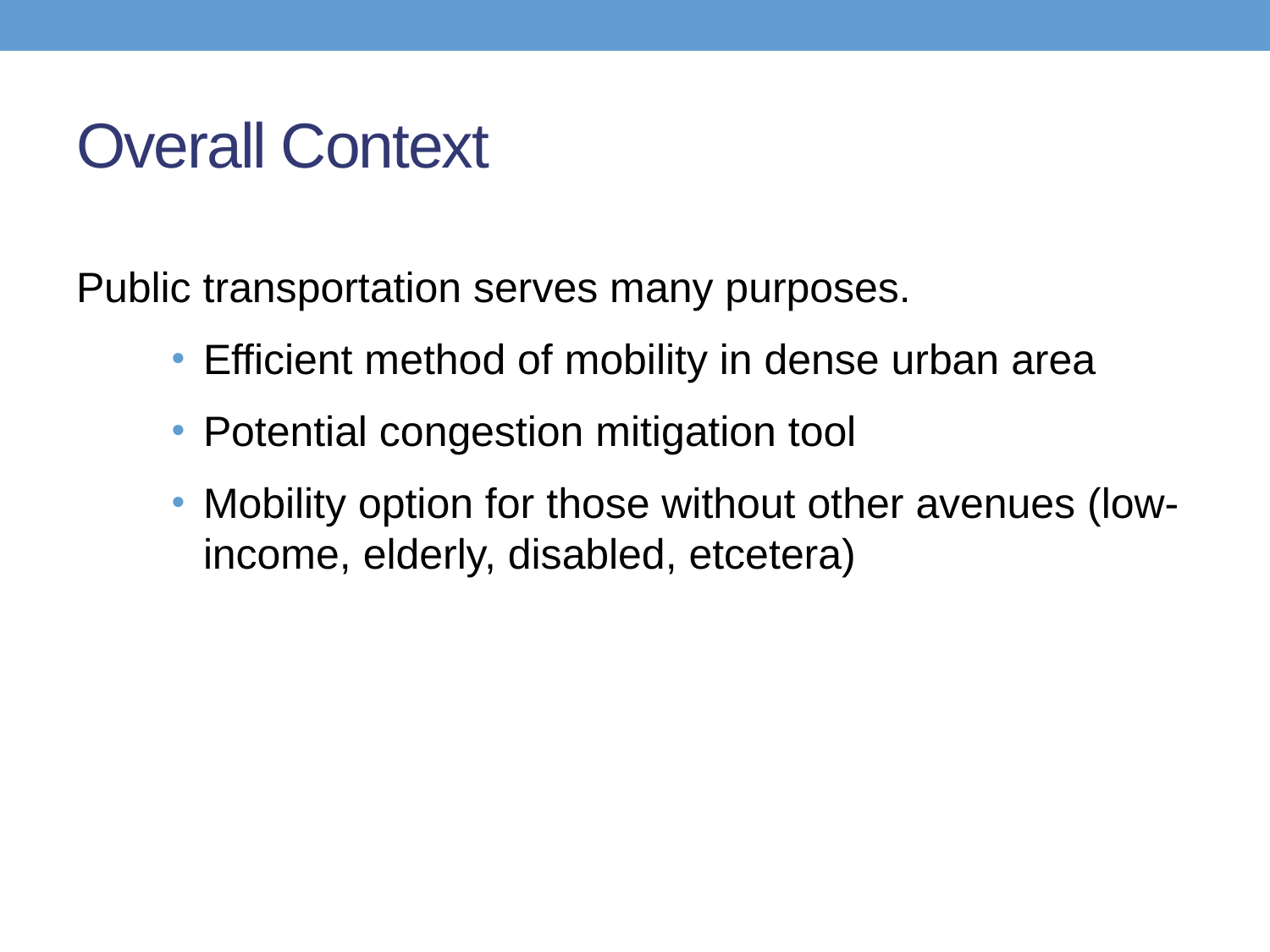

# Overall Context
Public transportation serves many purposes.
Efficient method of mobility in dense urban area
Potential congestion mitigation tool
Mobility option for those without other avenues (low-income, elderly, disabled, etcetera)